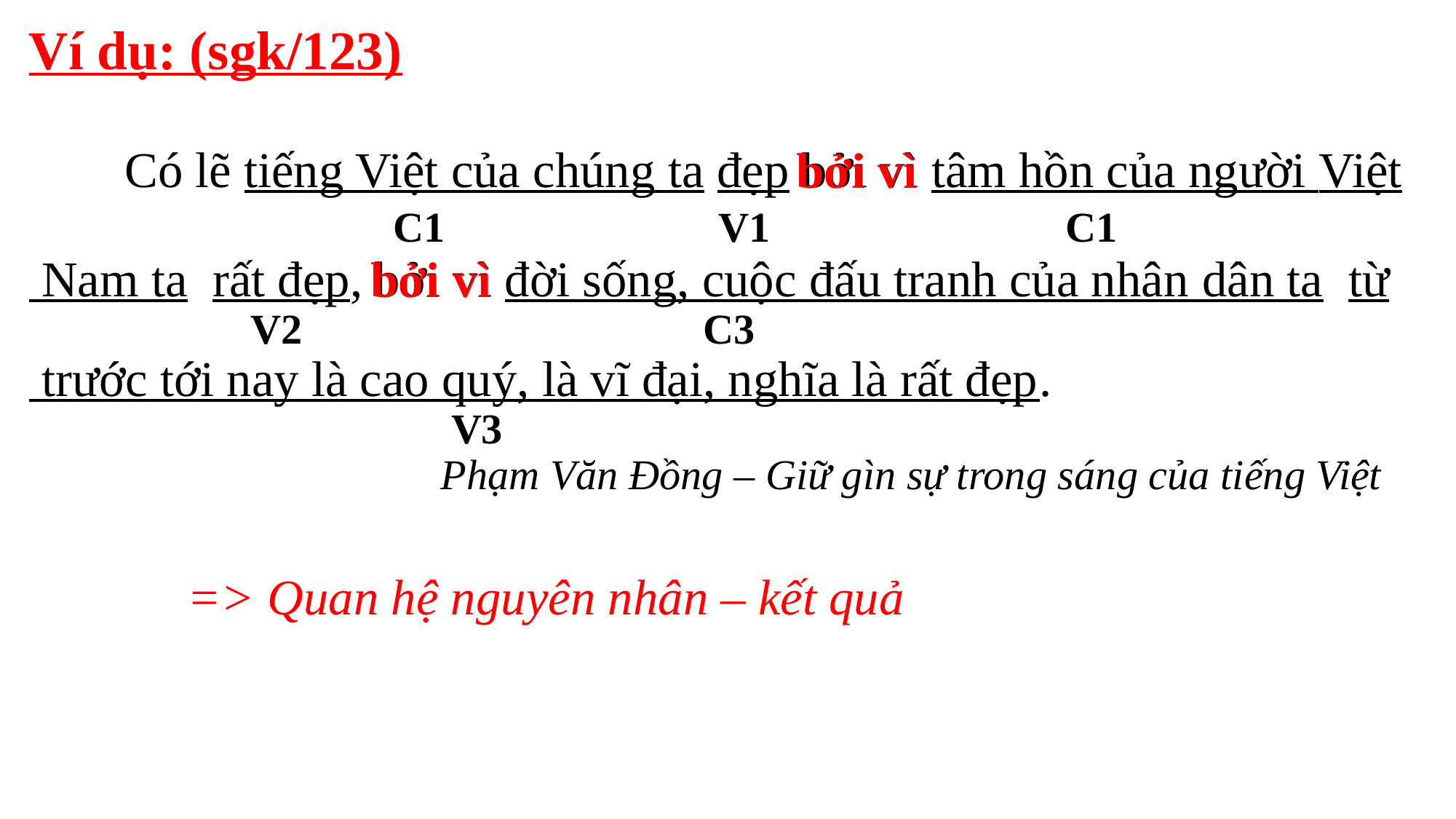

Ví dụ: (sgk/123)

       Có lẽ tiếng Việt của chúng ta đẹp bởi vì tâm hồn của người Việt
                             C1                          V1                            C1
 Nam ta  rất đẹp, bởi vì đời sống, cuộc đấu tranh của nhân dân ta  từ
                     V2                                      C3
 trước tới nay là cao quý, là vĩ đại, nghĩa là rất đẹp.
                                        V3
                                       Phạm Văn Đồng – Giữ gìn sự trong sáng của tiếng Việt
bởi vì
bởi vì
=> Quan hệ nguyên nhân – kết quả